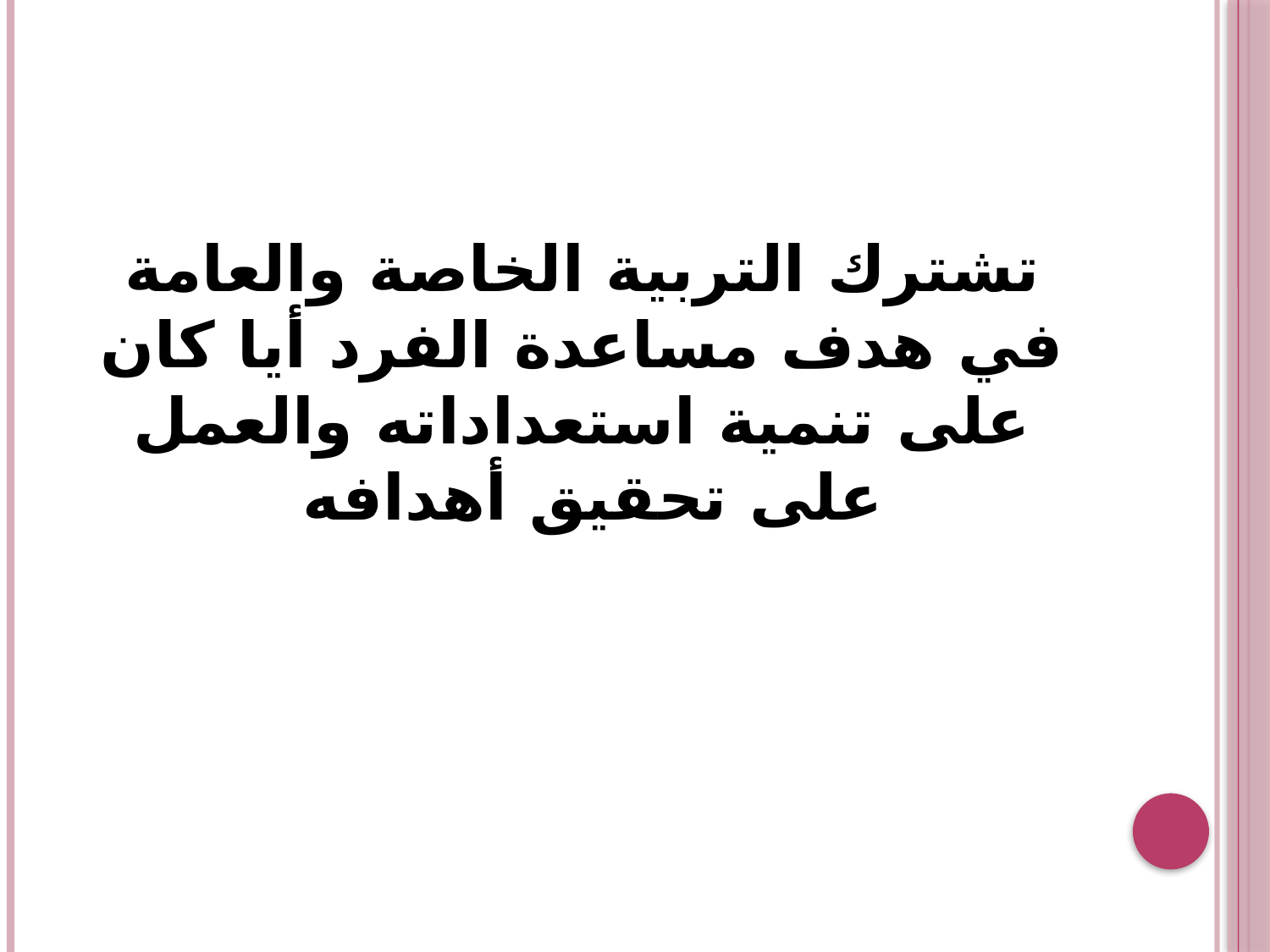

تشترك التربية الخاصة والعامة في هدف مساعدة الفرد أيا كان على تنمية استعداداته والعمل على تحقيق أهدافه